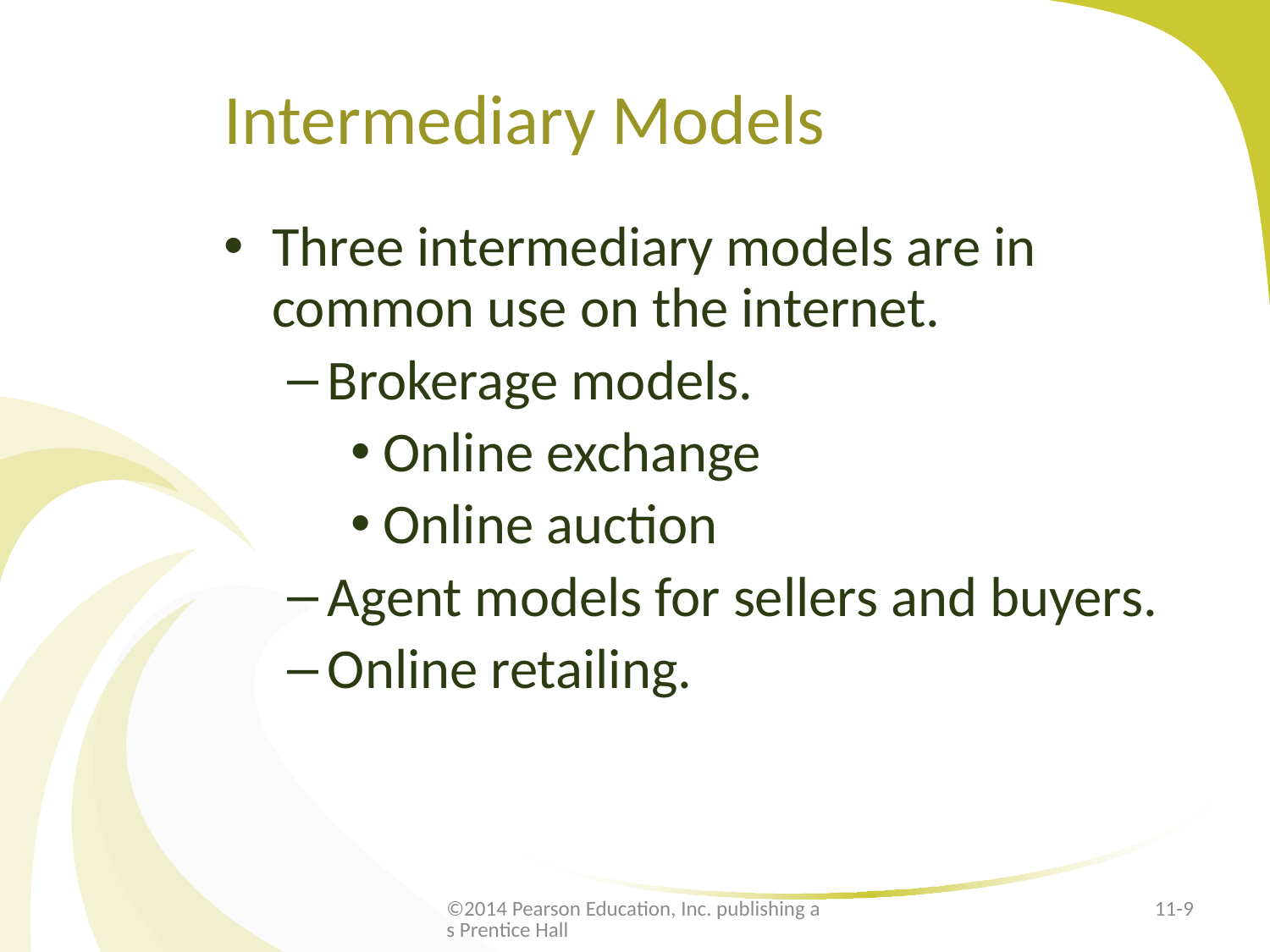

# Intermediary Models
Three intermediary models are in common use on the internet.
Brokerage models.
Online exchange
Online auction
Agent models for sellers and buyers.
Online retailing.

©2014 Pearson Education, Inc. publishing as Prentice Hall
11-9